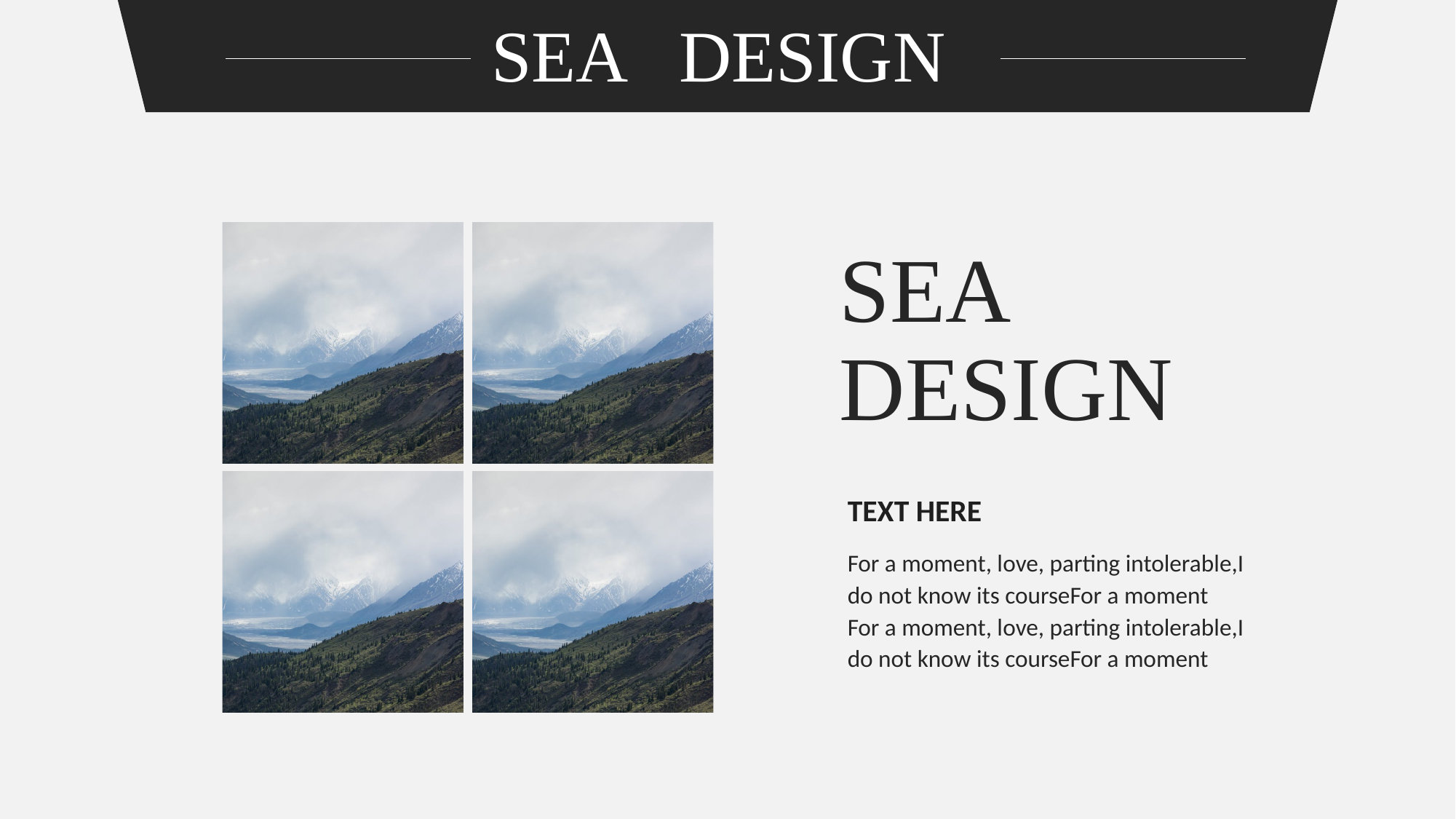

SEA   DESIGN

SEA
DESIGN
TEXT HERE
For a moment, love, parting intolerable,I do not know its courseFor a moment
For a moment, love, parting intolerable,I do not know its courseFor a moment